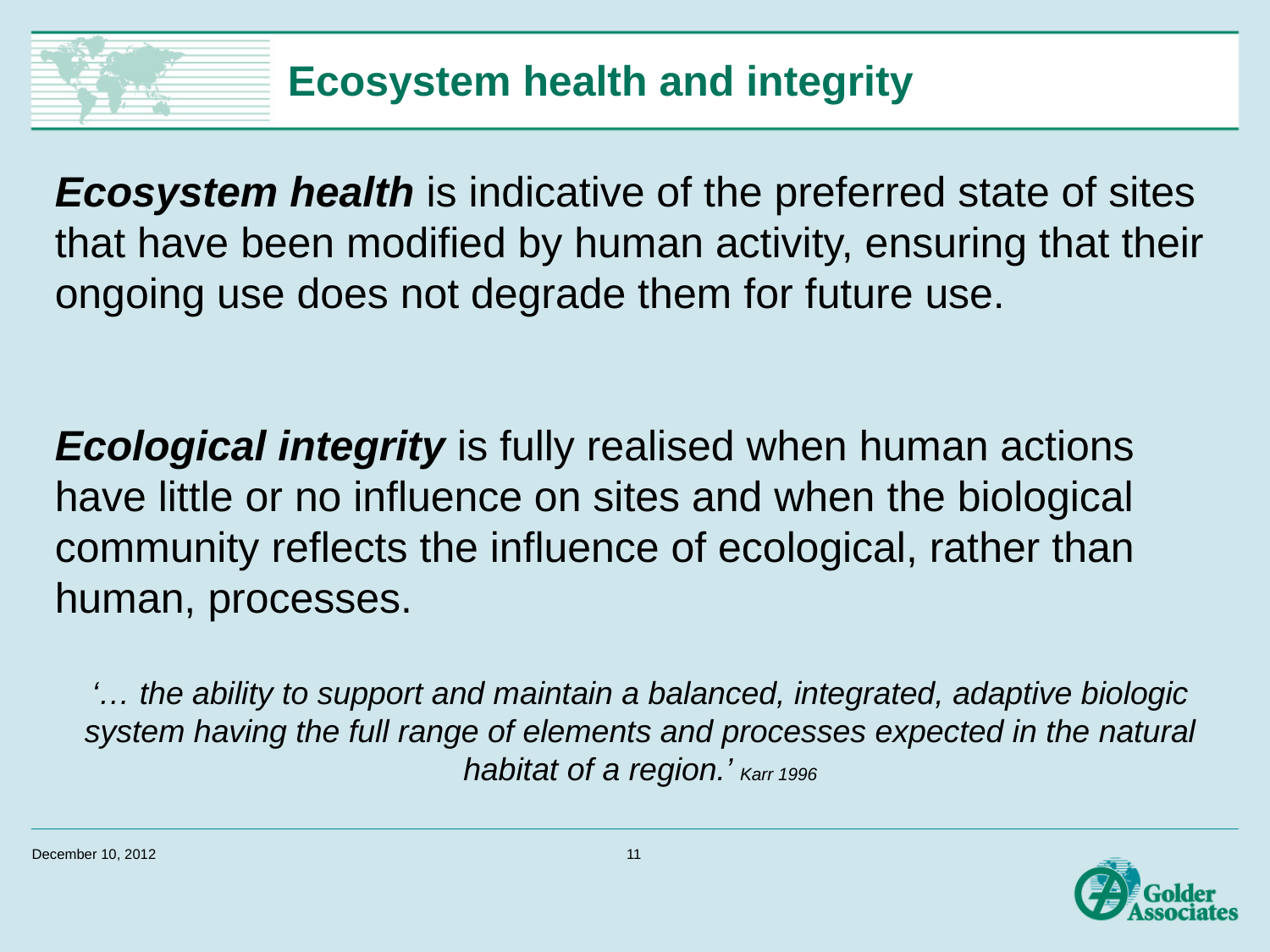

# Ecosystem health and integrity
Ecosystem health is indicative of the preferred state of sites that have been modified by human activity, ensuring that their ongoing use does not degrade them for future use.

Ecological integrity is fully realised when human actions have little or no influence on sites and when the biological community reflects the influence of ecological, rather than human, processes.

‘… the ability to support and maintain a balanced, integrated, adaptive biologic system having the full range of elements and processes expected in the natural habitat of a region.’ Karr 1996

December 10, 2012
11